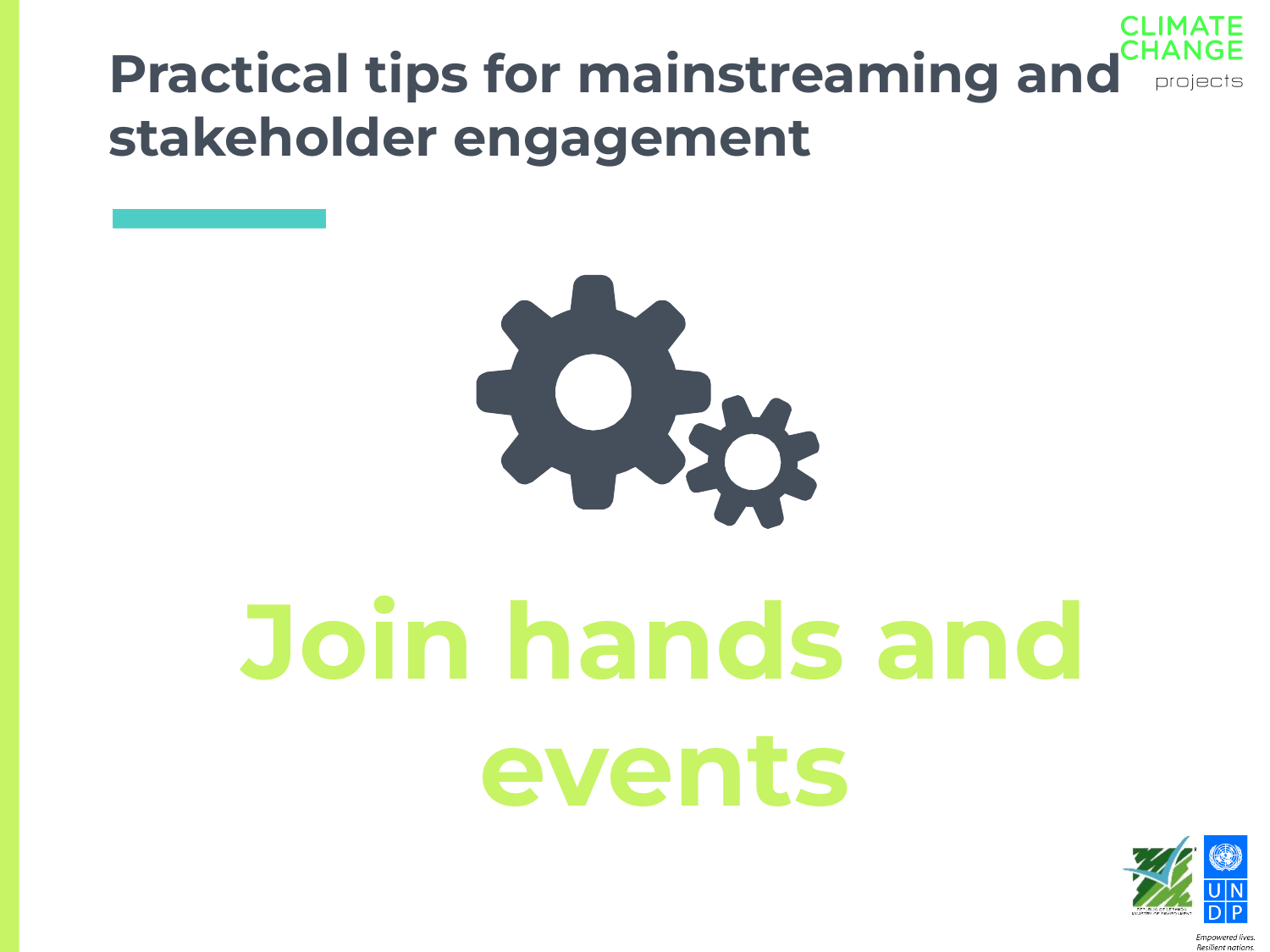

# Practical tips for mainstreaming and stakeholder engagement

Join hands and events